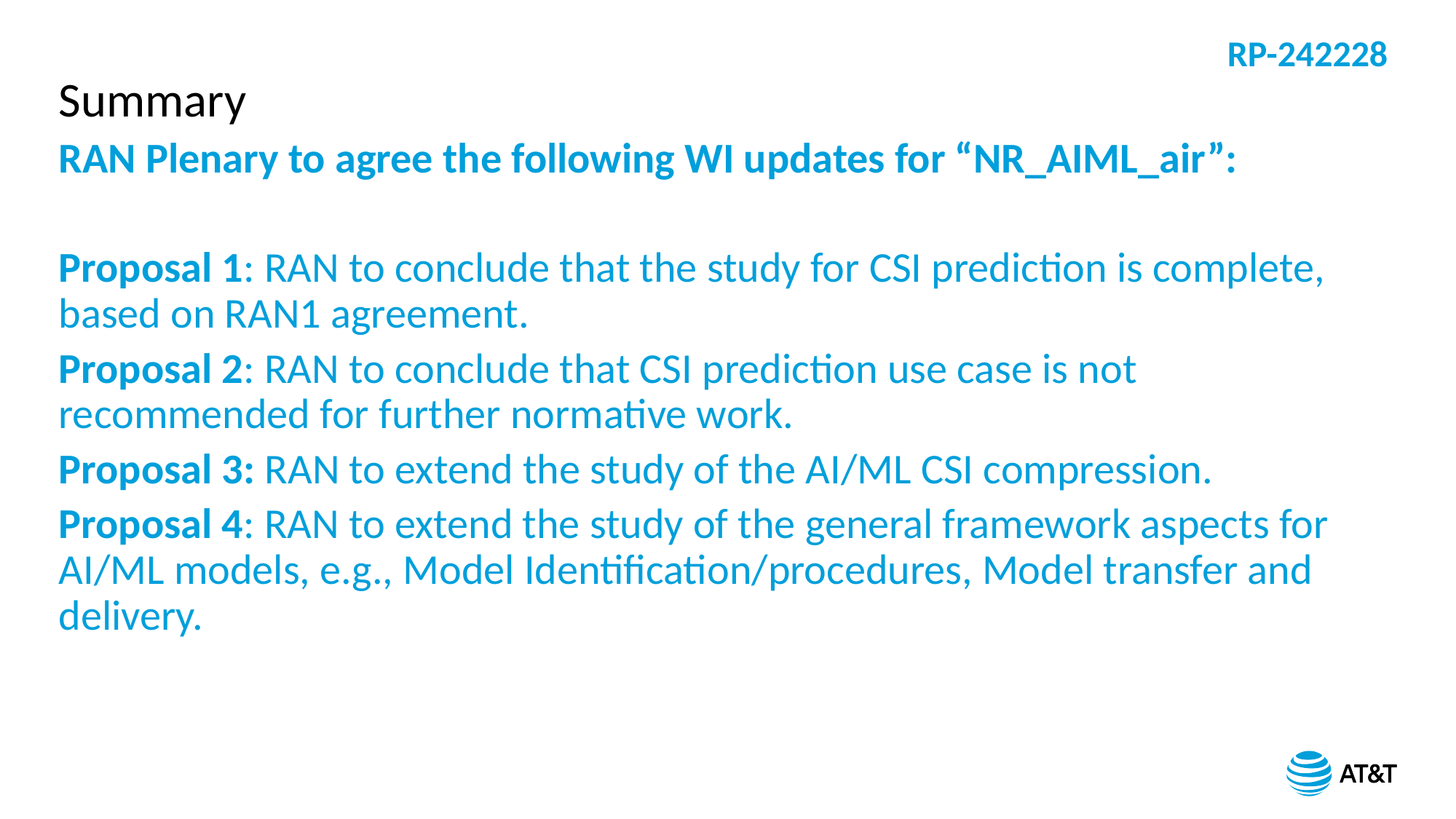

RP-242228
# Summary
RAN Plenary to agree the following WI updates for “NR_AIML_air”:

Proposal 1: RAN to conclude that the study for CSI prediction is complete, based on RAN1 agreement.
Proposal 2: RAN to conclude that CSI prediction use case is not recommended for further normative work.
Proposal 3: RAN to extend the study of the AI/ML CSI compression.
Proposal 4: RAN to extend the study of the general framework aspects for AI/ML models, e.g., Model Identification/procedures, Model transfer and delivery.